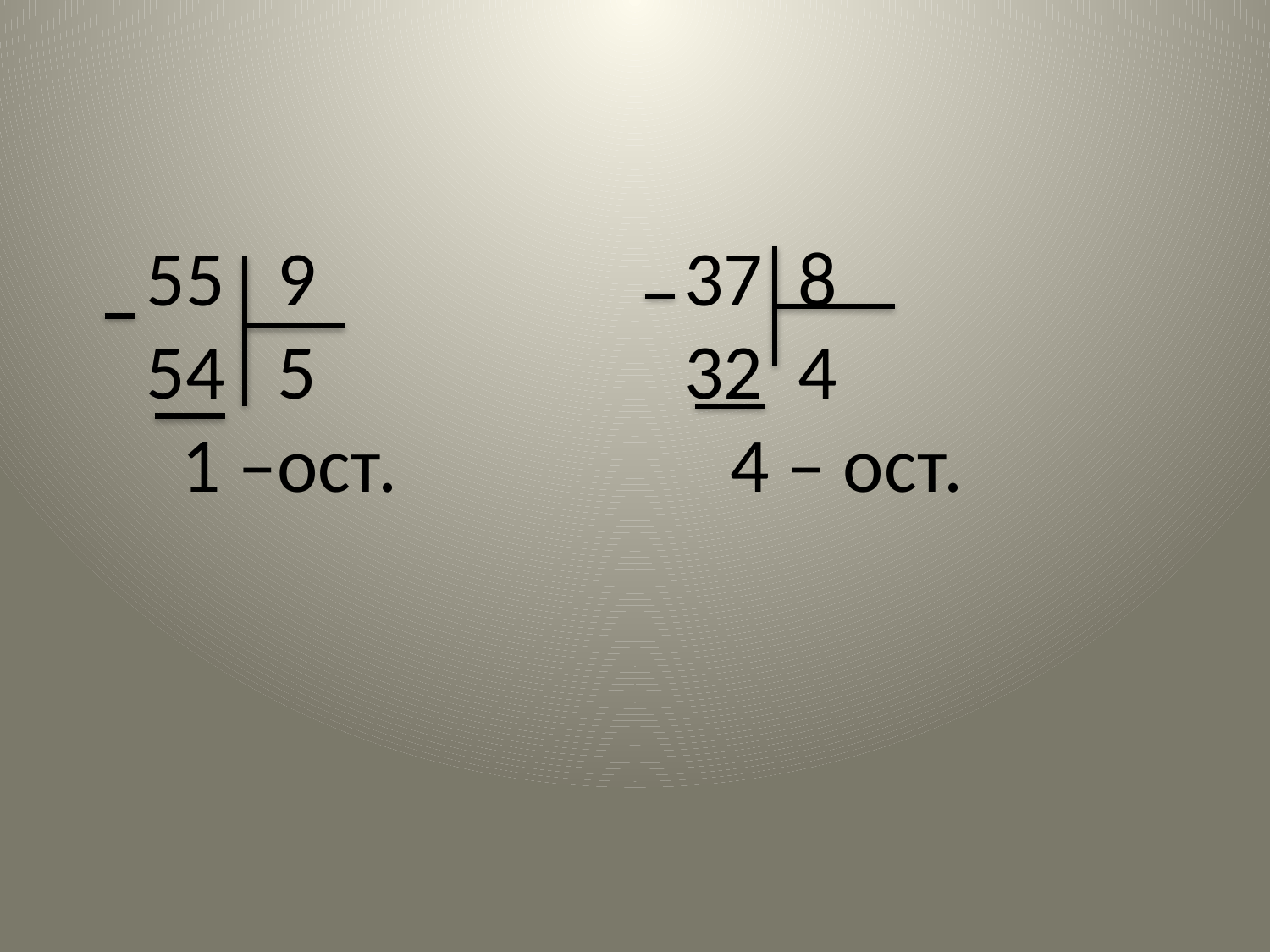

#
    55   9                     37  8
    54   5                     32  4
      1 –ост.                   4 – ост.